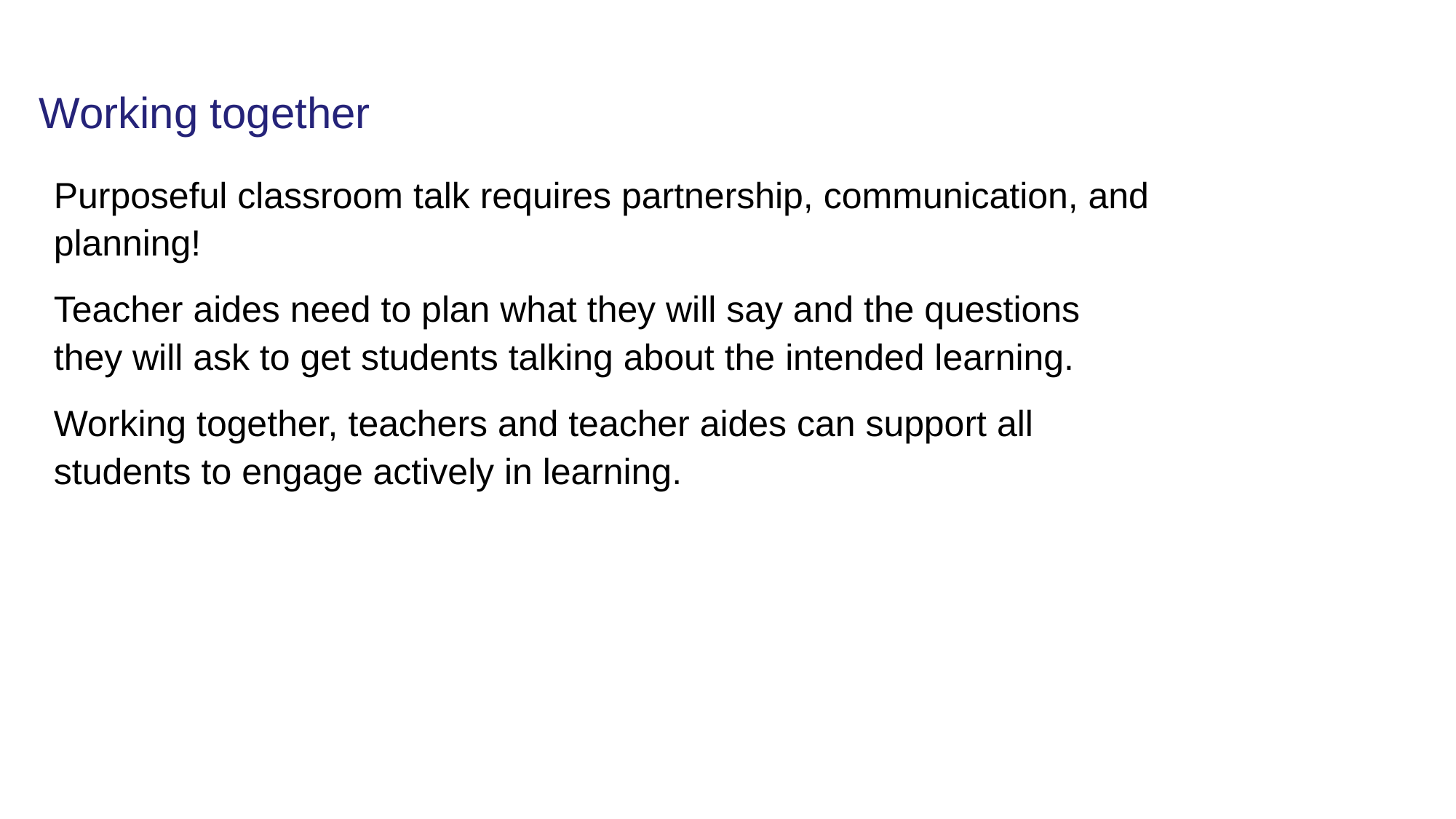

# Working together
Purposeful classroom talk requires partnership, communication, and planning!
Teacher aides need to plan what they will say and the questions they will ask to get students talking about the intended learning.
Working together, teachers and teacher aides can support all students to engage actively in learning.